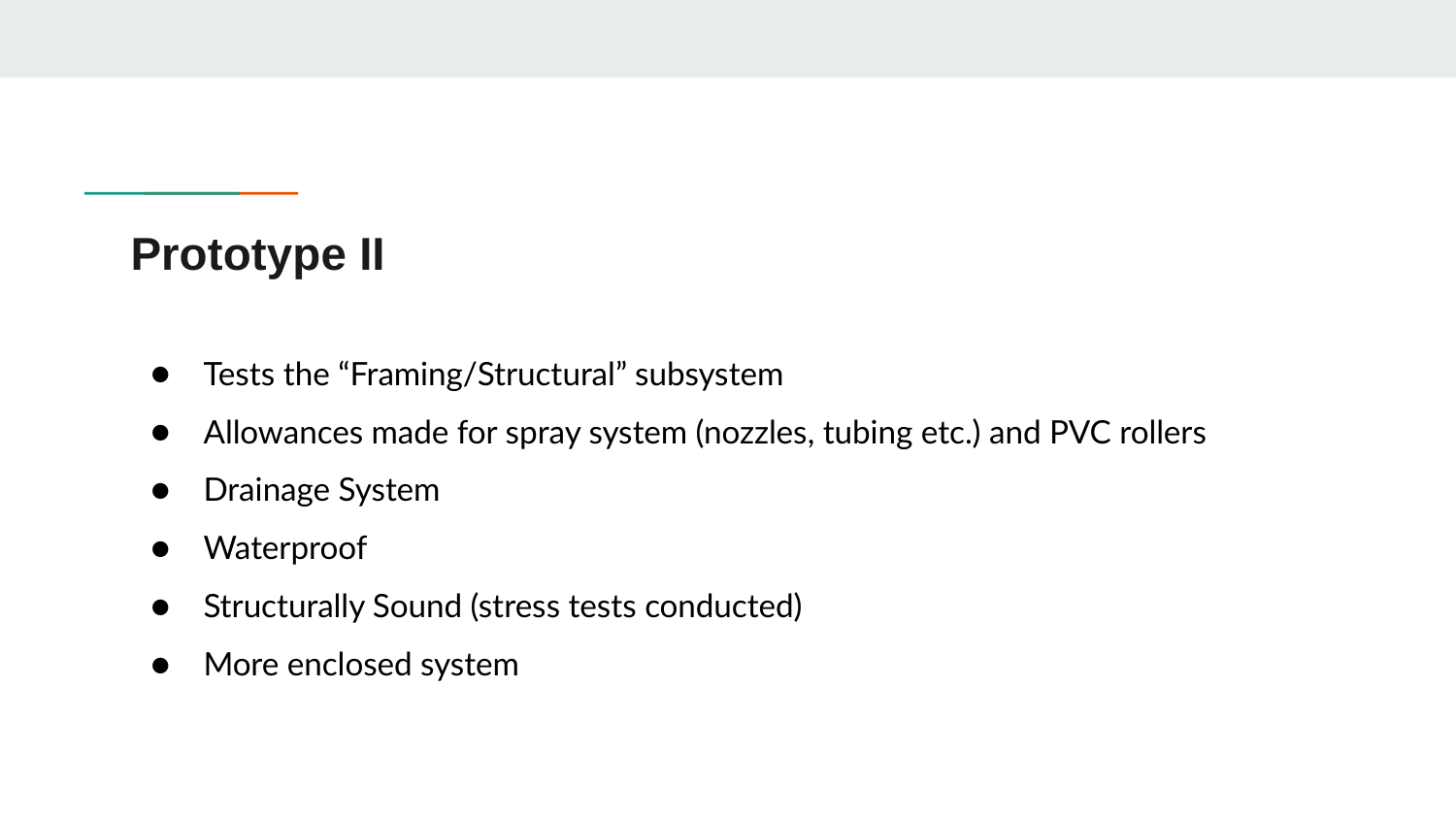

# Prototype II
Tests the “Framing/Structural” subsystem
Allowances made for spray system (nozzles, tubing etc.) and PVC rollers
Drainage System
Waterproof
Structurally Sound (stress tests conducted)
More enclosed system